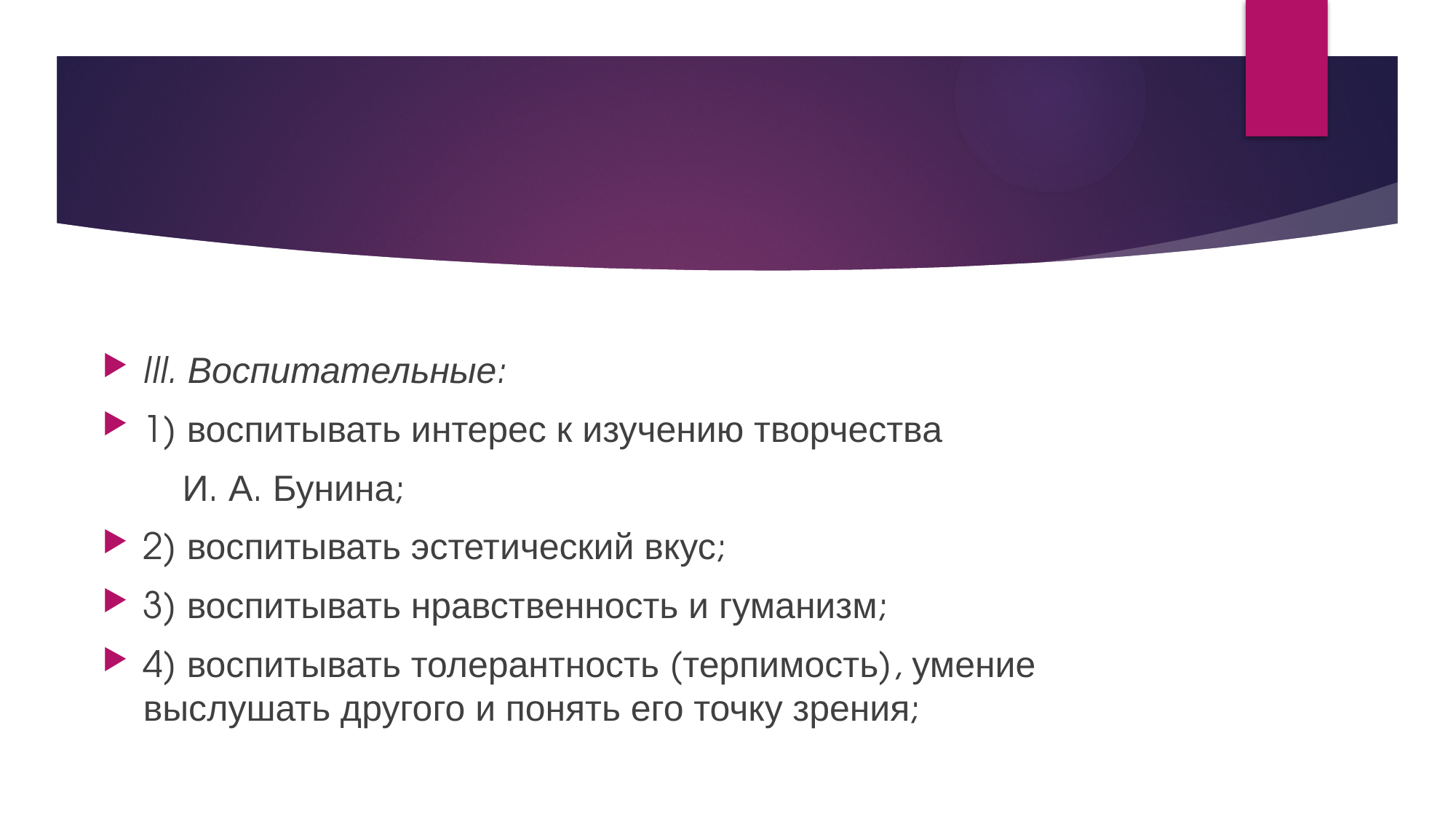

III. Воспитательные:
1) воспитывать интерес к изучению творчества
        И. А. Бунина;
2) воспитывать эстетический вкус;
3) воспитывать нравственность и гуманизм;
4) воспитывать толерантность (терпимость), умение выслушать другого и понять его точку зрения;